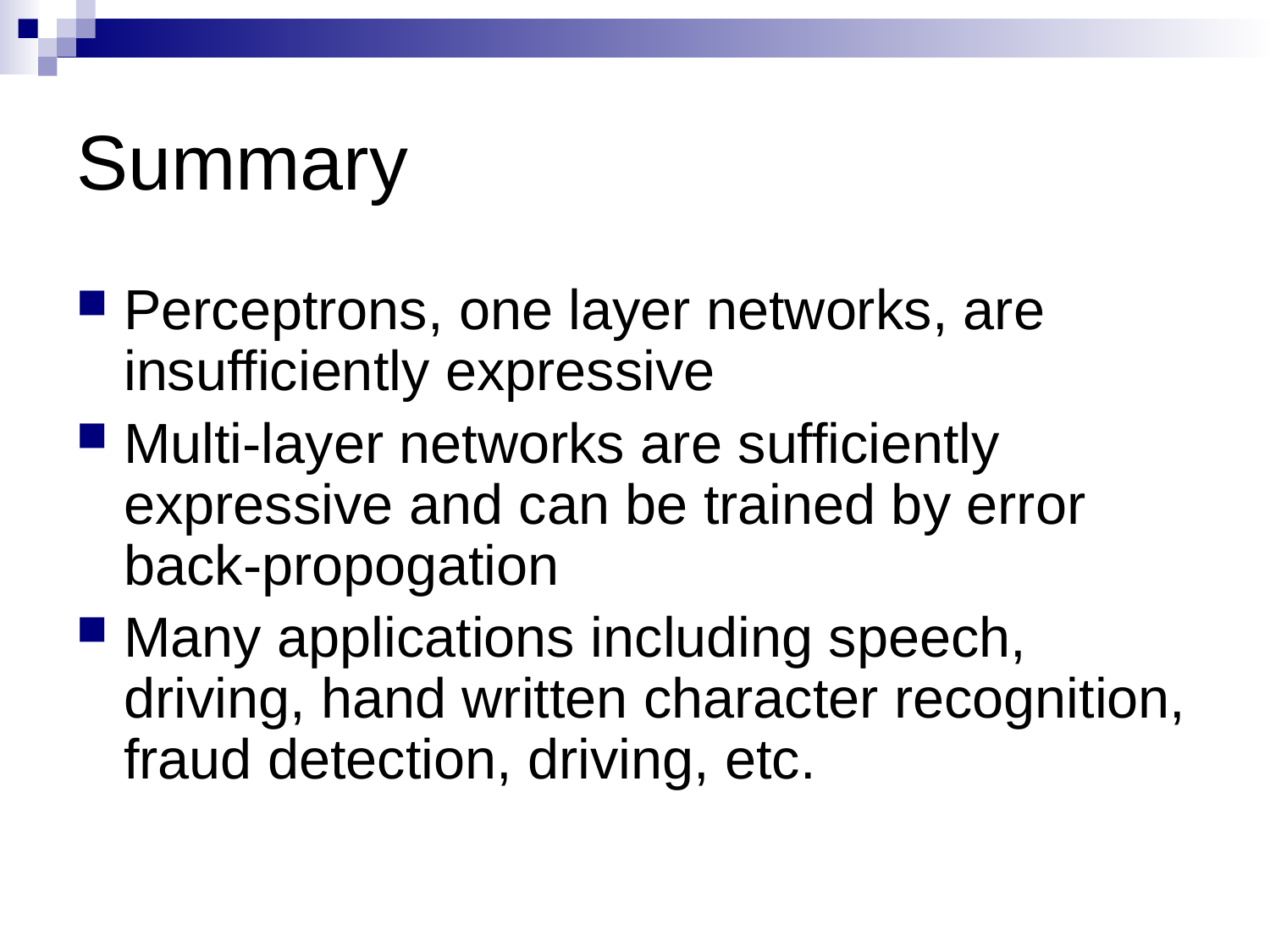

# Summary
Perceptrons, one layer networks, are insufficiently expressive
Multi-layer networks are sufficiently expressive and can be trained by error back-propogation
Many applications including speech, driving, hand written character recognition, fraud detection, driving, etc.